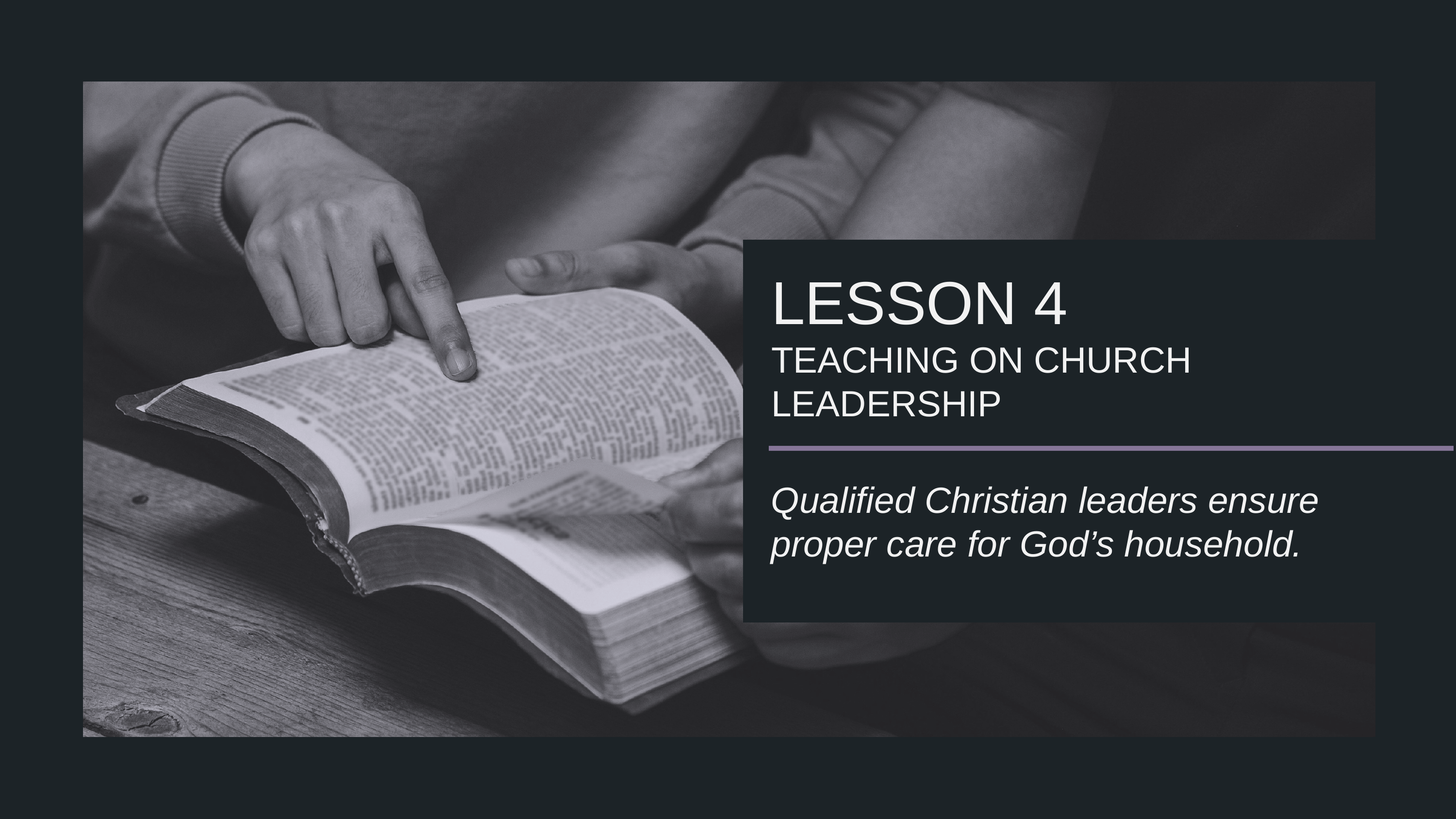

LESSON 4
TEACHING ON CHURCH LEADERSHIP
Qualified Christian leaders ensure proper care for God’s household.